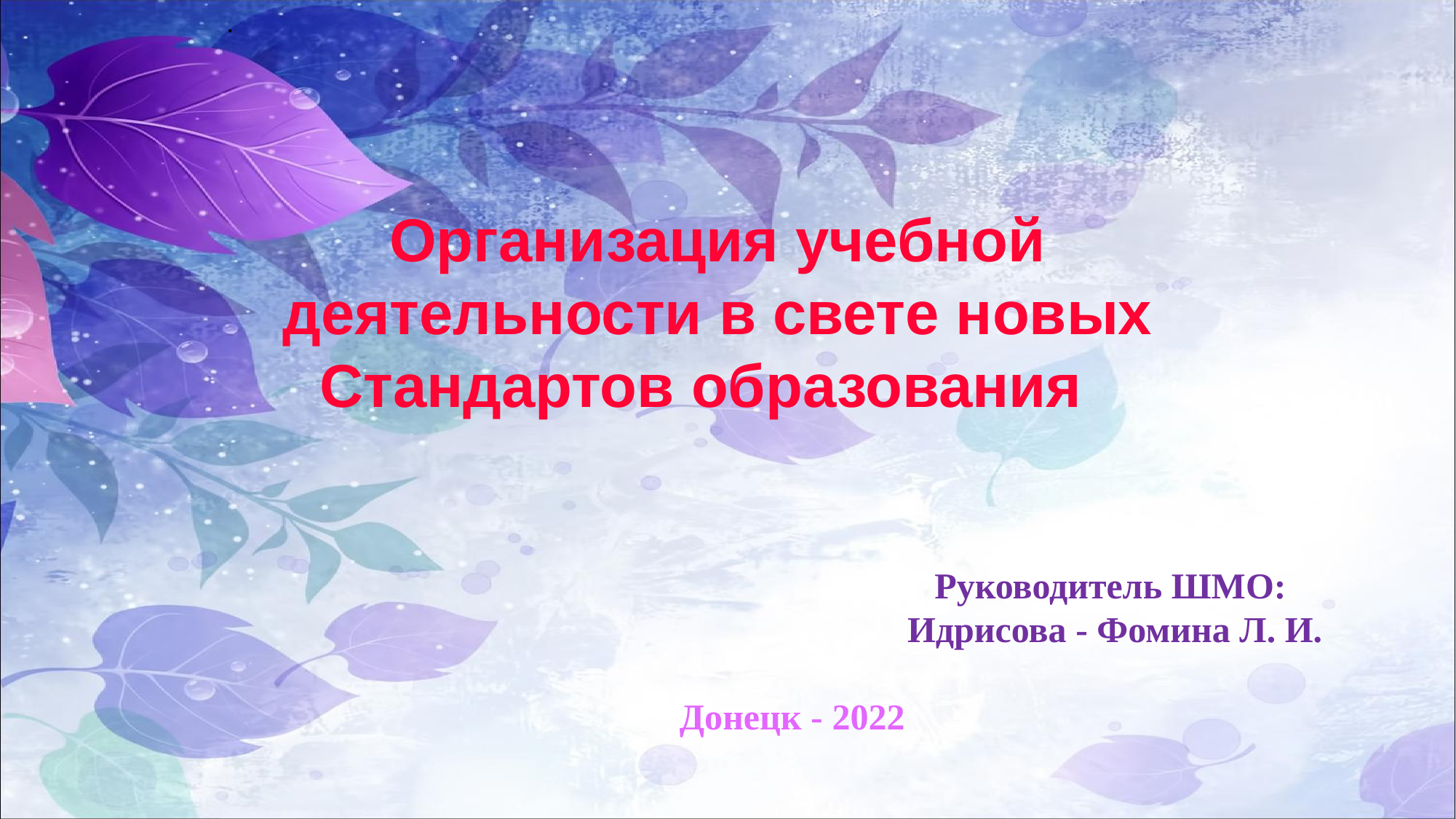

.
Организация учебной деятельности в свете новых Стандартов образования

                                                                        Руководитель ШМО:
                                                                        Идрисова - Фомина Л. И.

Донецк - 2022